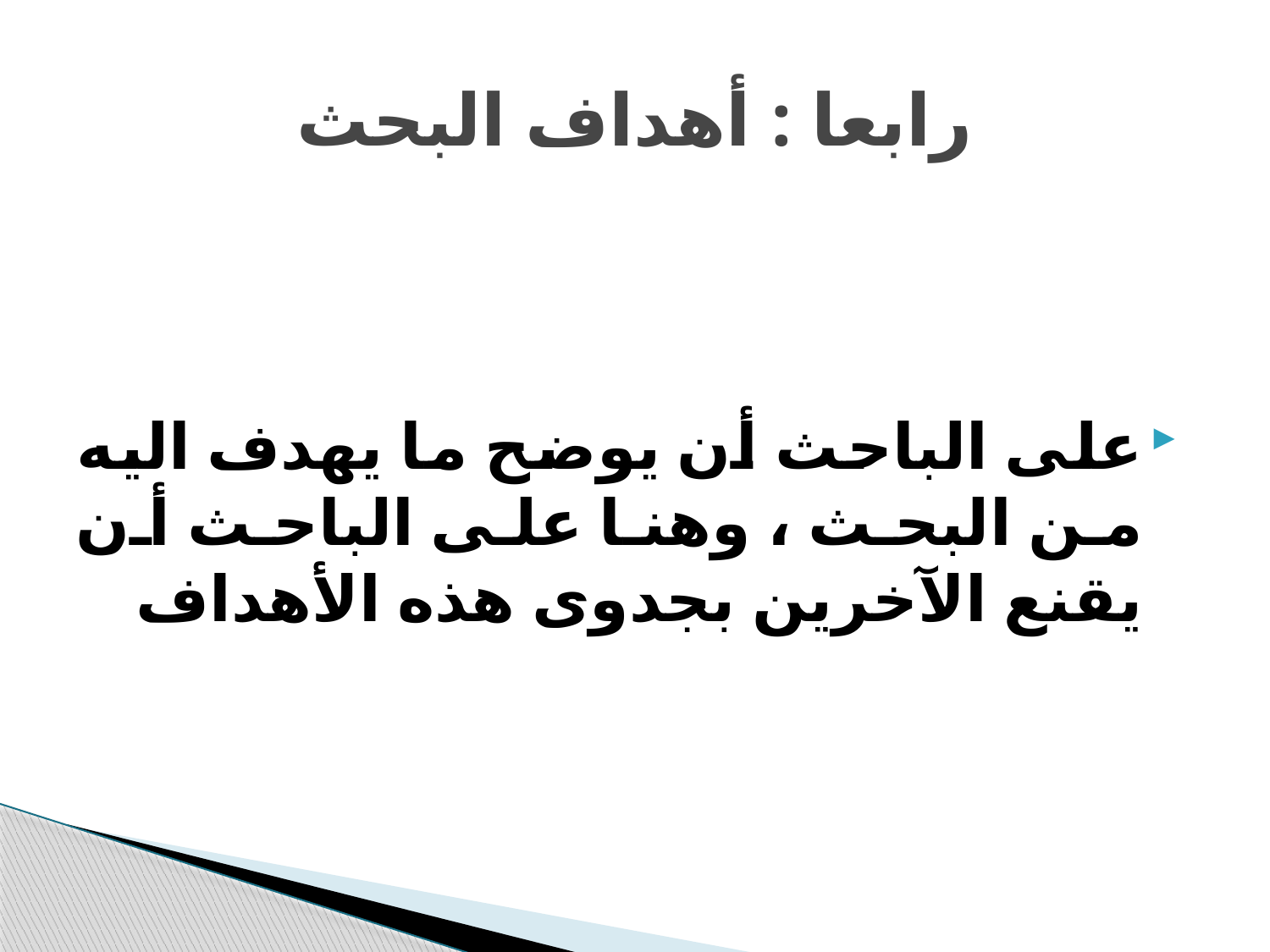

# رابعا : أهداف البحث
على الباحث أن يوضح ما يهدف اليه من البحث ، وهنا على الباحث أن يقنع الآخرين بجدوى هذه الأهداف